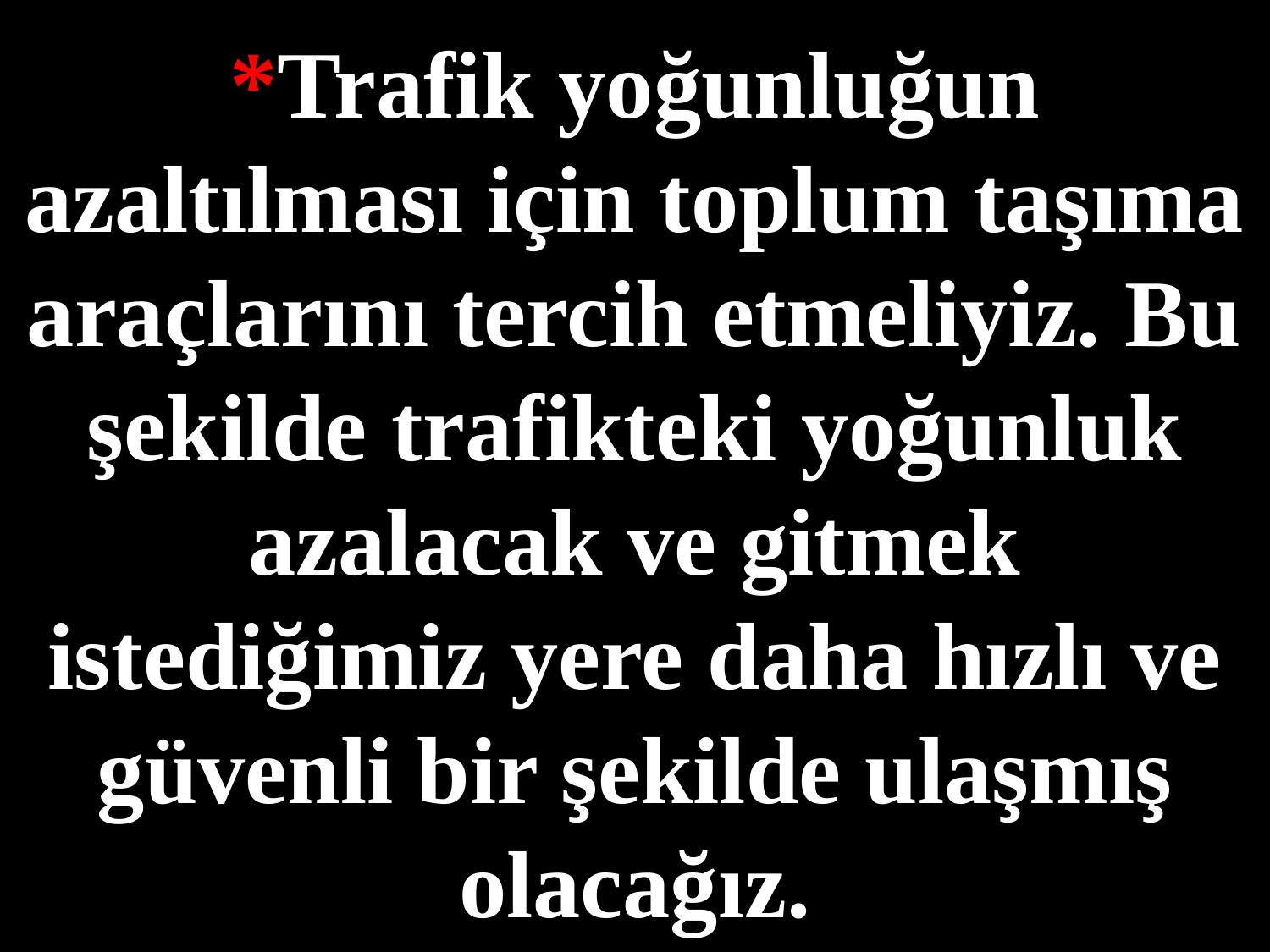

*Trafik yoğunluğun azaltılması için toplum taşıma araçlarını tercih etmeliyiz. Bu şekilde trafikteki yoğunluk azalacak ve gitmek istediğimiz yere daha hızlı ve güvenli bir şekilde ulaşmış olacağız.
#